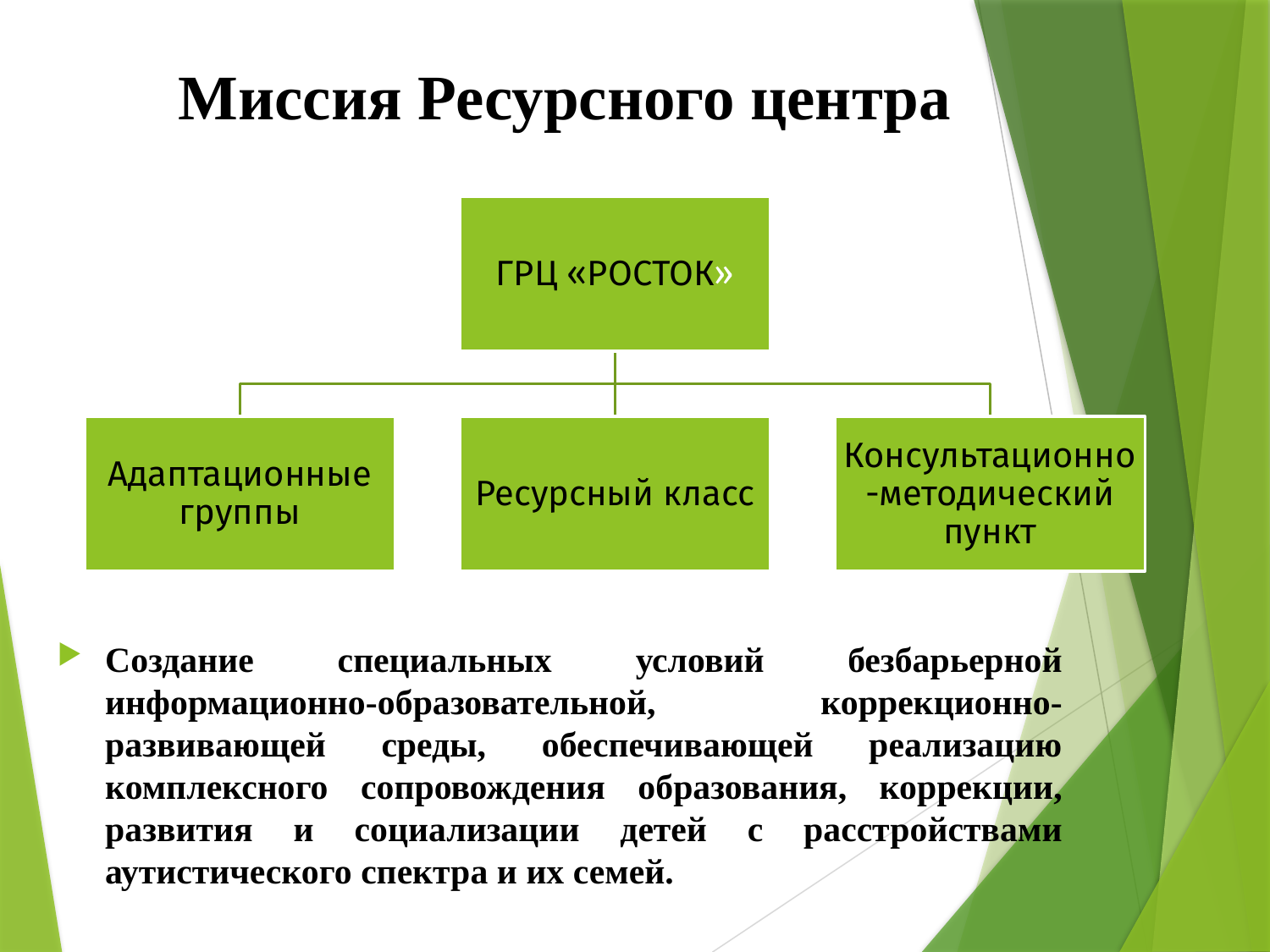

# Миссия Ресурсного центра
ГРЦ «РОСТОК»
Адаптационные группы
Ресурсный класс
Консультационно-методический пункт
Создание специальных условий безбарьерной информационно-образовательной, коррекционно-развивающей среды, обеспечивающей реализацию комплексного сопровождения образования, коррекции, развития и социализации детей с расстройствами аутистического спектра и их семей.